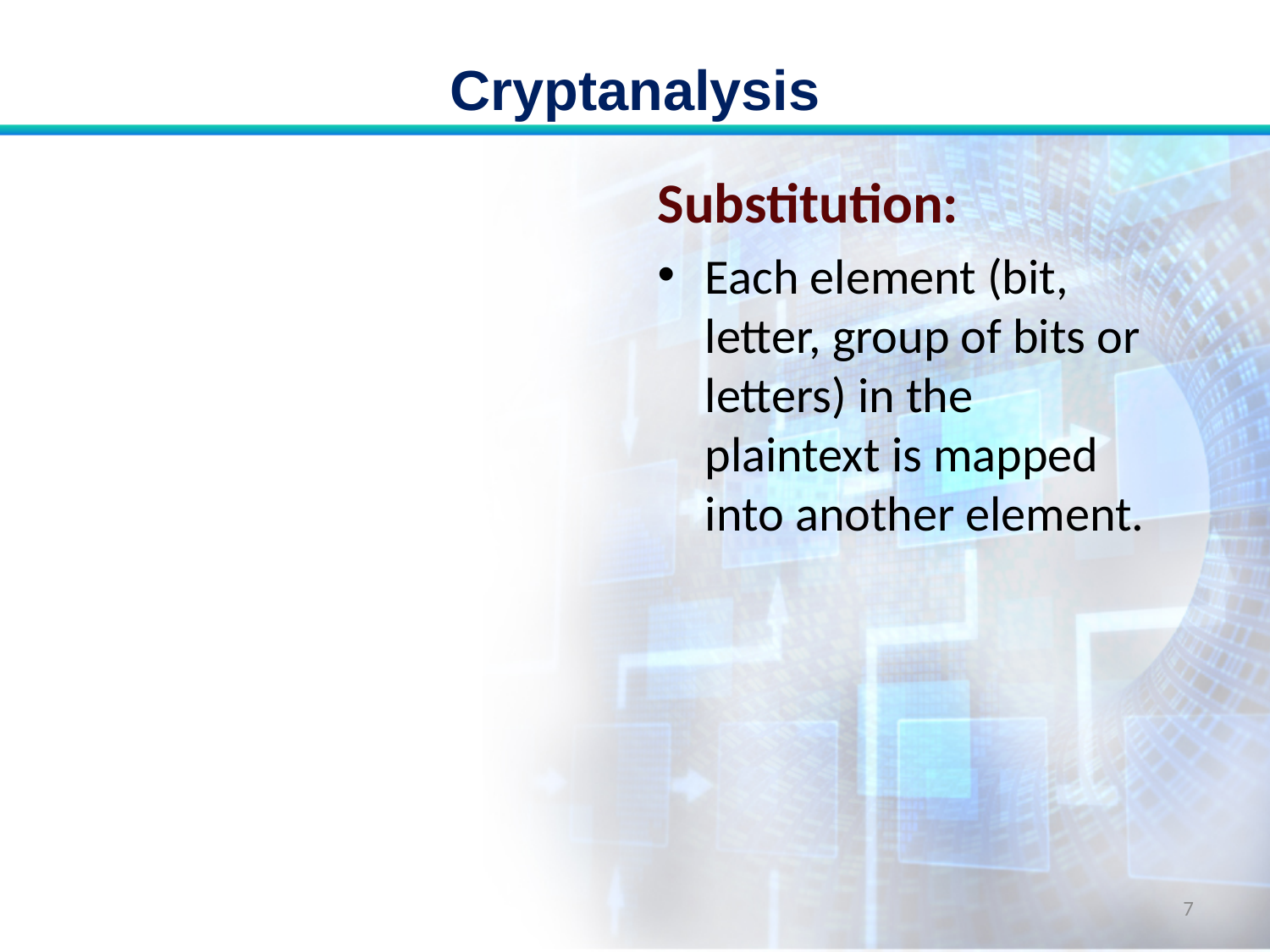

# Cryptanalysis
Substitution:
Each element (bit, letter, group of bits or letters) in the plaintext is mapped into another element.

7